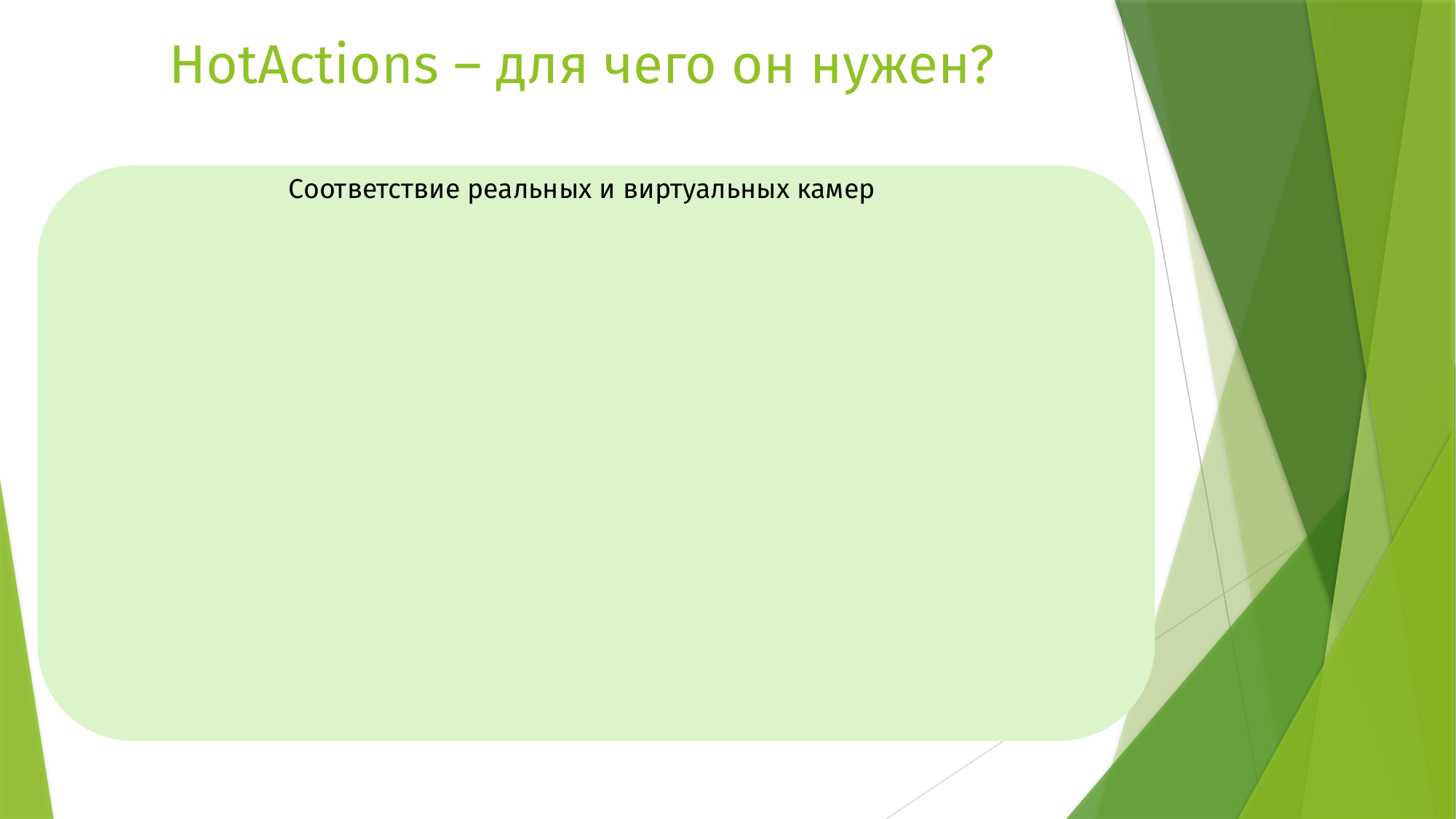

# HotActions – для чего он нужен?

Соответствие реальных и виртуальных камер